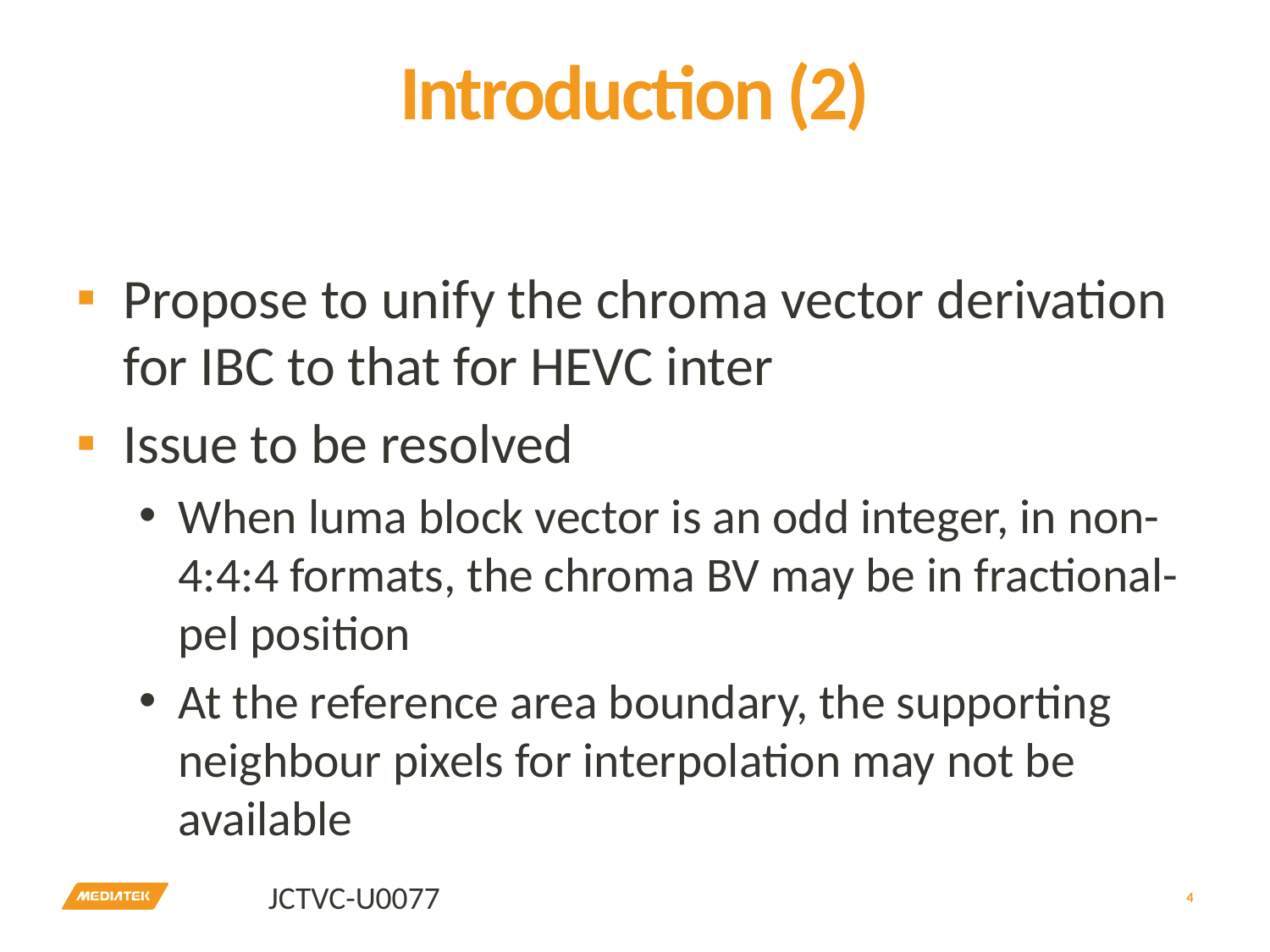

# Introduction (2)
Propose to unify the chroma vector derivation for IBC to that for HEVC inter
Issue to be resolved
When luma block vector is an odd integer, in non-4:4:4 formats, the chroma BV may be in fractional-pel position
At the reference area boundary, the supporting neighbour pixels for interpolation may not be available
4